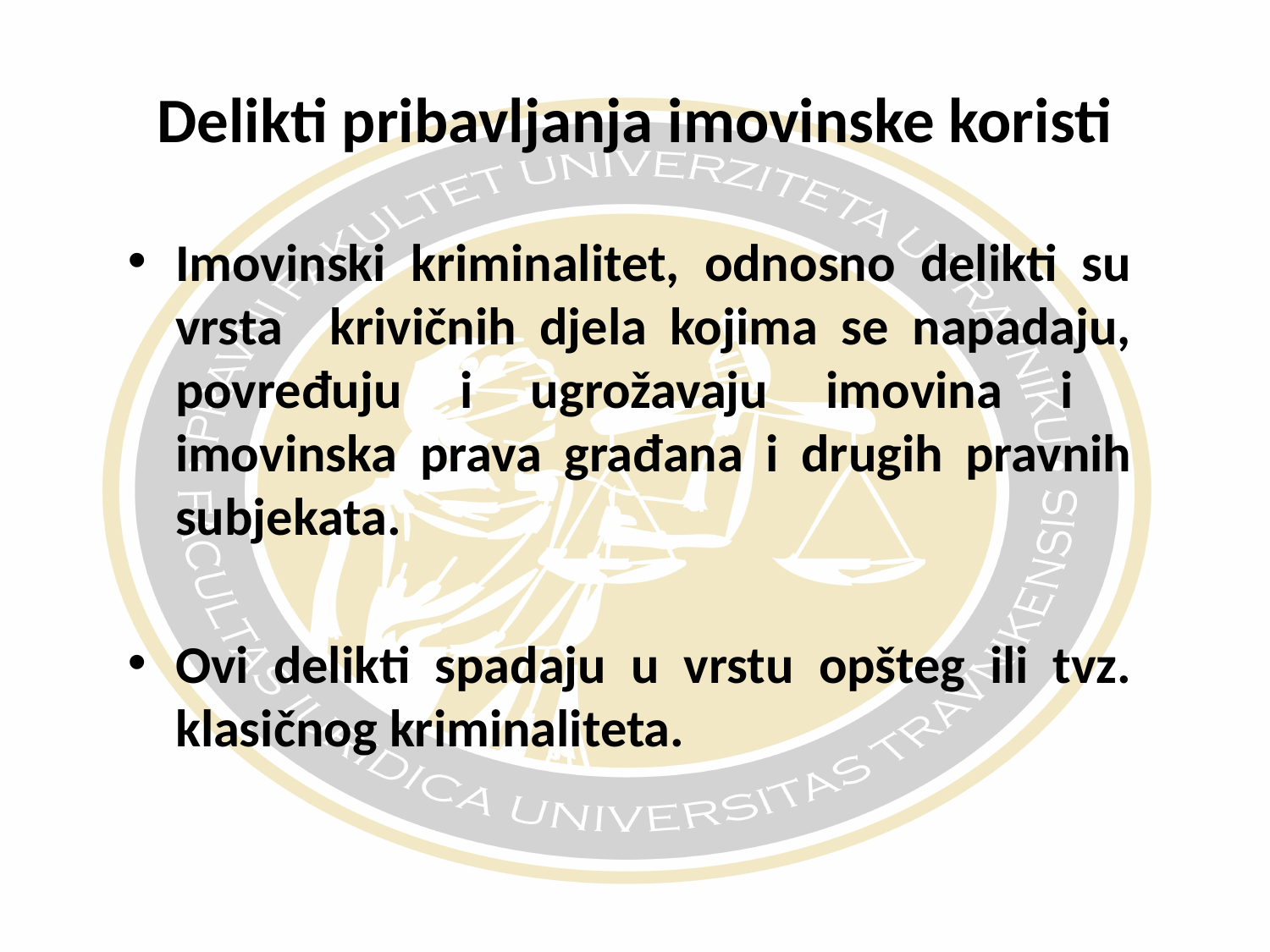

# Delikti pribavljanja imovinske koristi
Imovinski kriminalitet, odnosno delikti su vrsta  krivičnih djela kojima se napadaju, povređuju i ugrožavaju imovina i  imovinska prava građana i drugih pravnih subjekata.

Ovi delikti spadaju u vrstu opšteg ili tvz. klasičnog kriminaliteta.